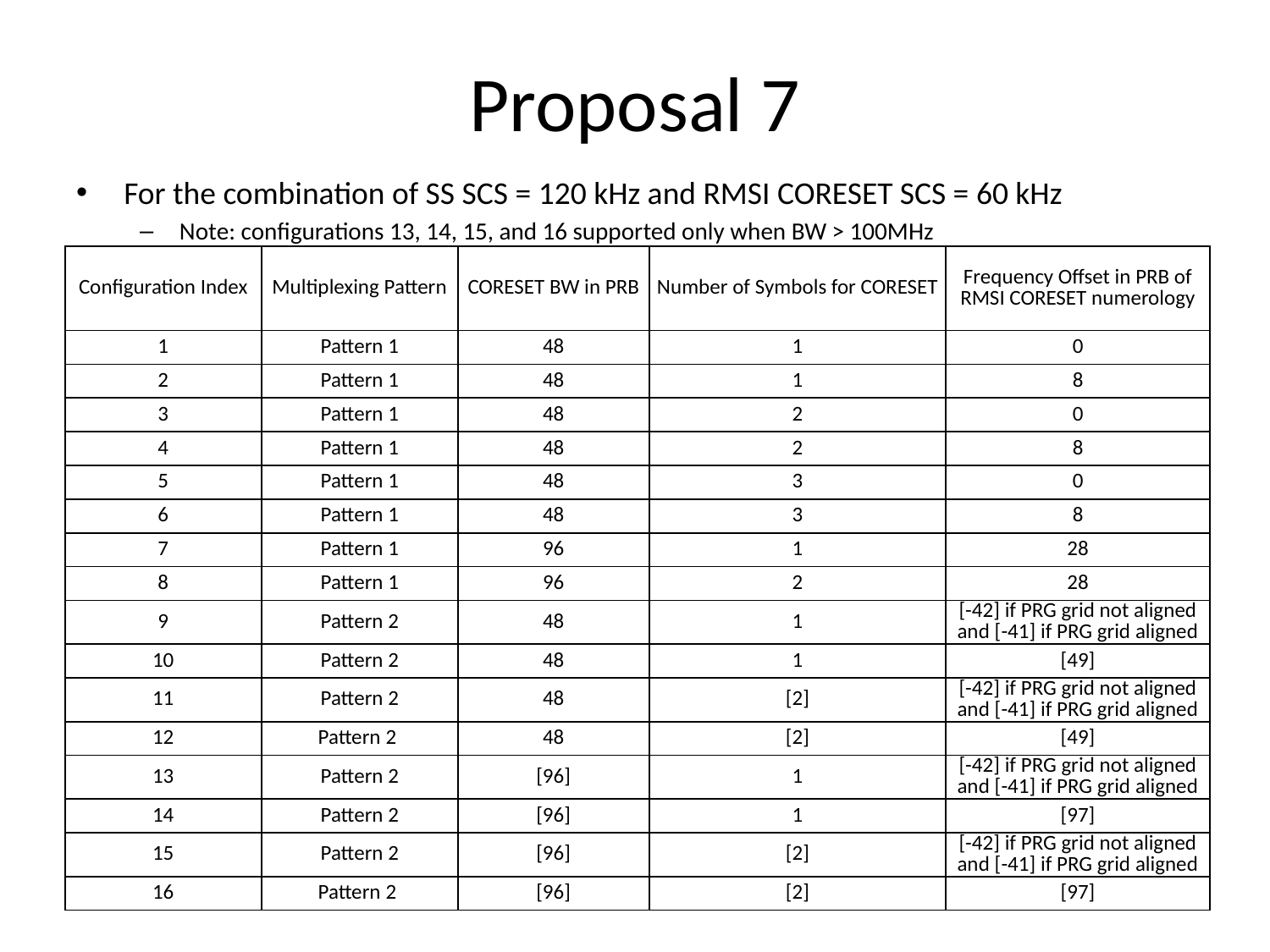

# Proposal 7
For the combination of SS SCS = 120 kHz and RMSI CORESET SCS = 60 kHz
Note: configurations 13, 14, 15, and 16 supported only when BW > 100MHz

| Configuration Index | Multiplexing Pattern | CORESET BW in PRB | Number of Symbols for CORESET | Frequency Offset in PRB of RMSI CORESET numerology |
| --- | --- | --- | --- | --- |
| 1 | Pattern 1 | 48 | 1 | 0 |
| 2 | Pattern 1 | 48 | 1 | 8 |
| 3 | Pattern 1 | 48 | 2 | 0 |
| 4 | Pattern 1 | 48 | 2 | 8 |
| 5 | Pattern 1 | 48 | 3 | 0 |
| 6 | Pattern 1 | 48 | 3 | 8 |
| 7 | Pattern 1 | 96 | 1 | 28 |
| 8 | Pattern 1 | 96 | 2 | 28 |
| 9 | Pattern 2 | 48 | 1 | [-42] if PRG grid not aligned and [-41] if PRG grid aligned |
| 10 | Pattern 2 | 48 | 1 | [49] |
| 11 | Pattern 2 | 48 | [2] | [-42] if PRG grid not aligned and [-41] if PRG grid aligned |
| 12 | Pattern 2 | 48 | [2] | [49] |
| 13 | Pattern 2 | [96] | 1 | [-42] if PRG grid not aligned and [-41] if PRG grid aligned |
| 14 | Pattern 2 | [96] | 1 | [97] |
| 15 | Pattern 2 | [96] | [2] | [-42] if PRG grid not aligned and [-41] if PRG grid aligned |
| 16 | Pattern 2 | [96] | [2] | [97] |